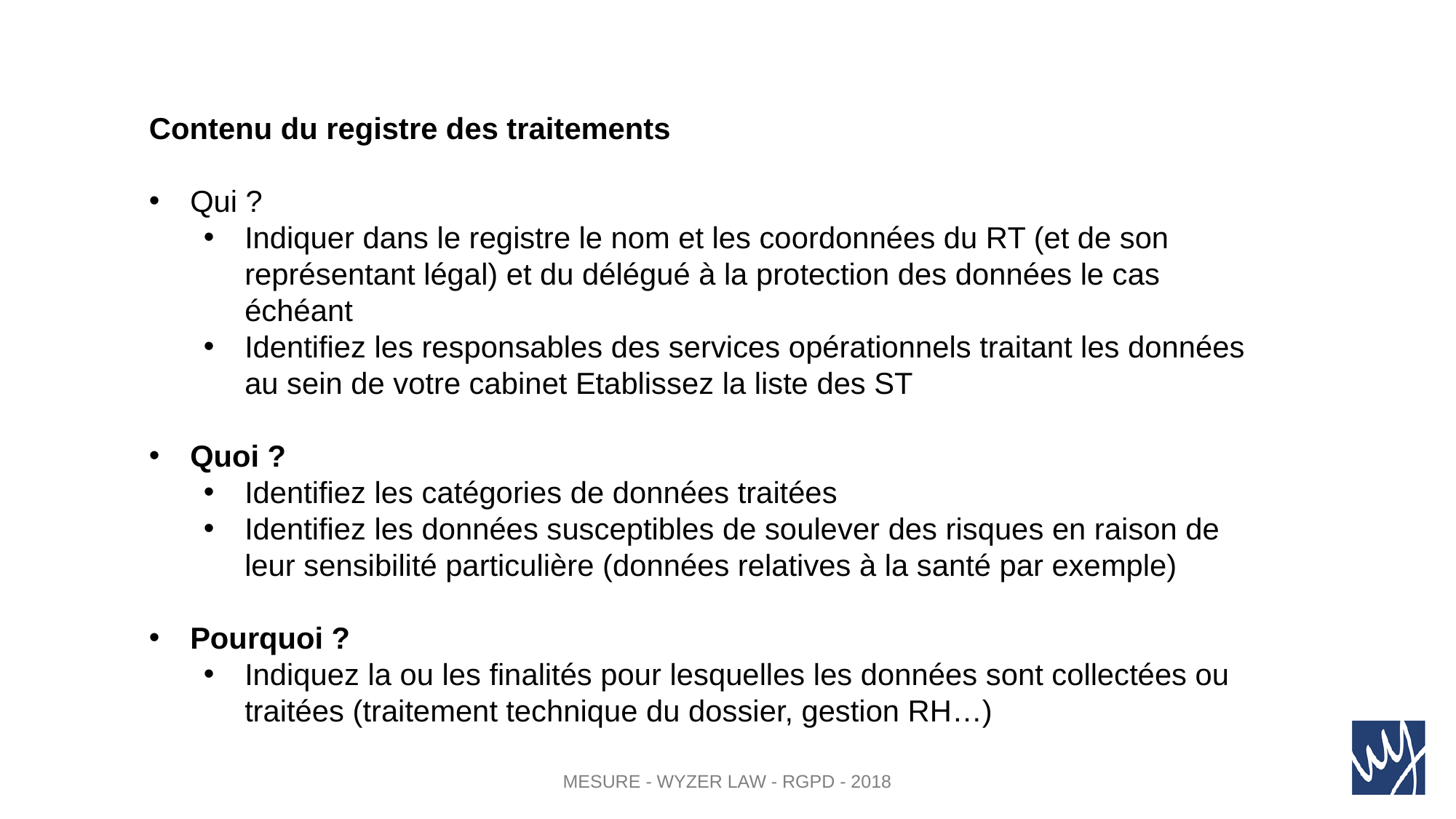

Contenu du registre des traitements

Qui ?
Indiquer dans le registre le nom et les coordonnées du RT (et de son représentant légal) et du délégué à la protection des données le cas échéant
Identifiez les responsables des services opérationnels traitant les données au sein de votre cabinet Etablissez la liste des ST

Quoi ?
Identifiez les catégories de données traitées
Identifiez les données susceptibles de soulever des risques en raison de leur sensibilité particulière (données relatives à la santé par exemple)

Pourquoi ?
Indiquez la ou les finalités pour lesquelles les données sont collectées ou traitées (traitement technique du dossier, gestion RH…)
MESURE - WYZER LAW - RGPD - 2018